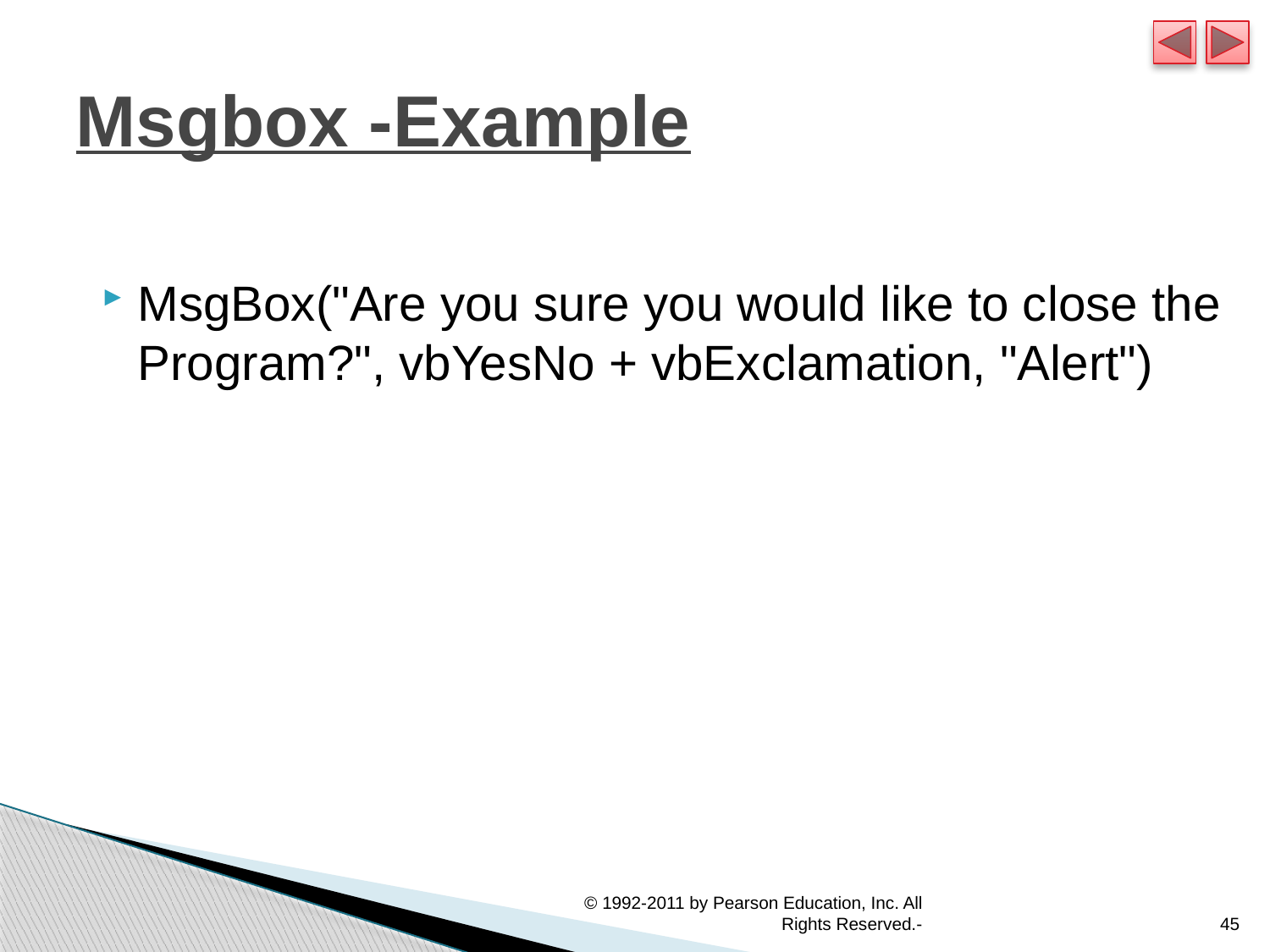

Msgbox -Example

MsgBox("Are you sure you would like to close the Program?", vbYesNo + vbExclamation, "Alert")
© 1992-2011 by Pearson Education, Inc. All Rights Reserved.-
45